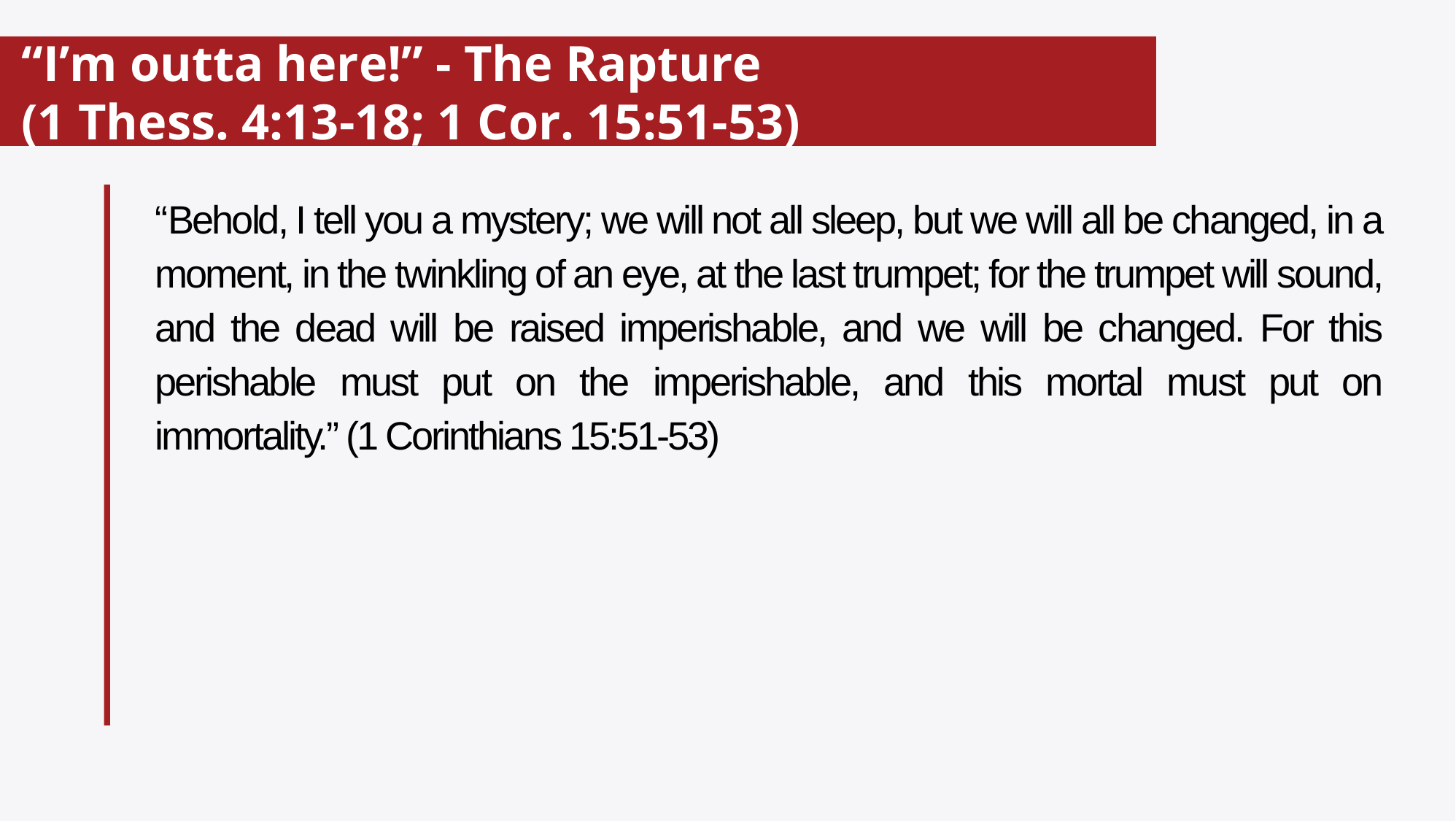

# “I’m outta here!” - The Rapture (1 Thess. 4:13-18; 1 Cor. 15:51-53)
“Behold, I tell you a mystery; we will not all sleep, but we will all be changed, in a moment, in the twinkling of an eye, at the last trumpet; for the trumpet will sound, and the dead will be raised imperishable, and we will be changed. For this perishable must put on the imperishable, and this mortal must put on immortality.” (1 Corinthians 15:51-53)